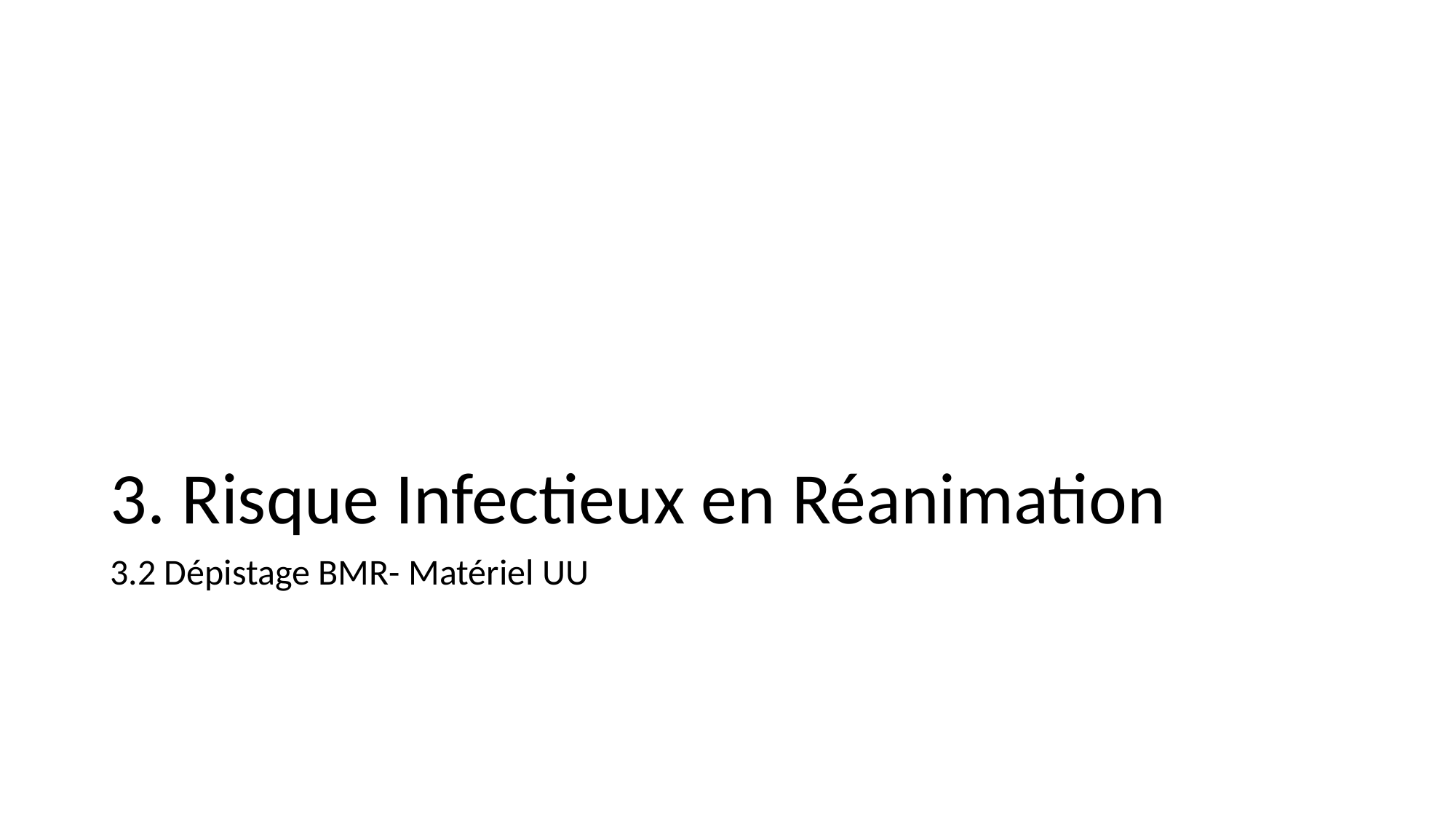

# 3. Risque Infectieux en Réanimation
3.2 Dépistage BMR- Matériel UU